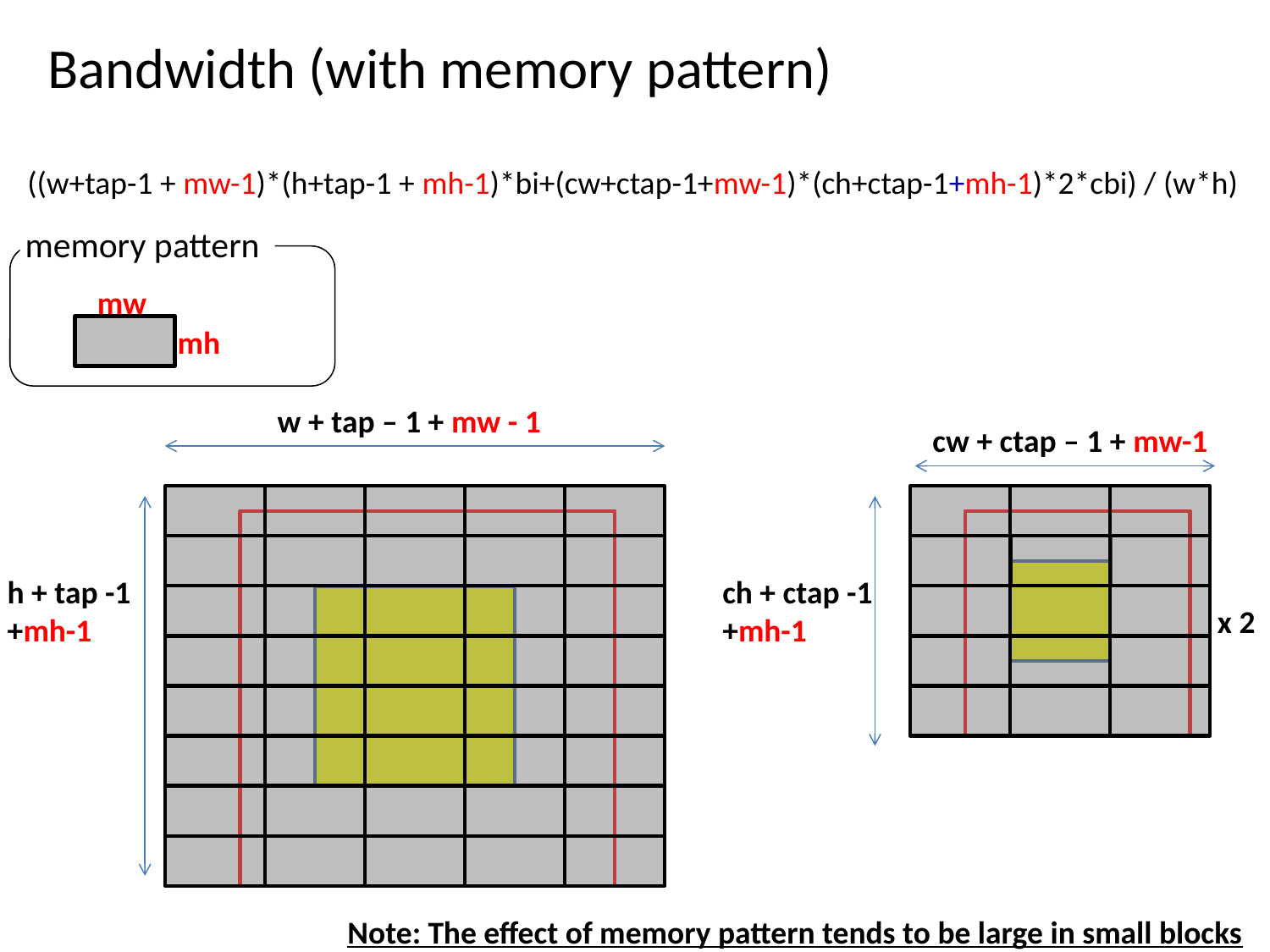

Bandwidth (with memory pattern)
((w+tap-1 + mw-1)*(h+tap-1 + mh-1)*bi+(cw+ctap-1+mw-1)*(ch+ctap-1+mh-1)*2*cbi) / (w*h)
memory pattern

mw

mh
w + tap – 1 + mw - 1
cw + ctap – 1 + mw-1

h + tap -1
+mh-1
ch + ctap -1
+mh-1

x 2

Note: The effect of memory pattern tends to be large in small blocks